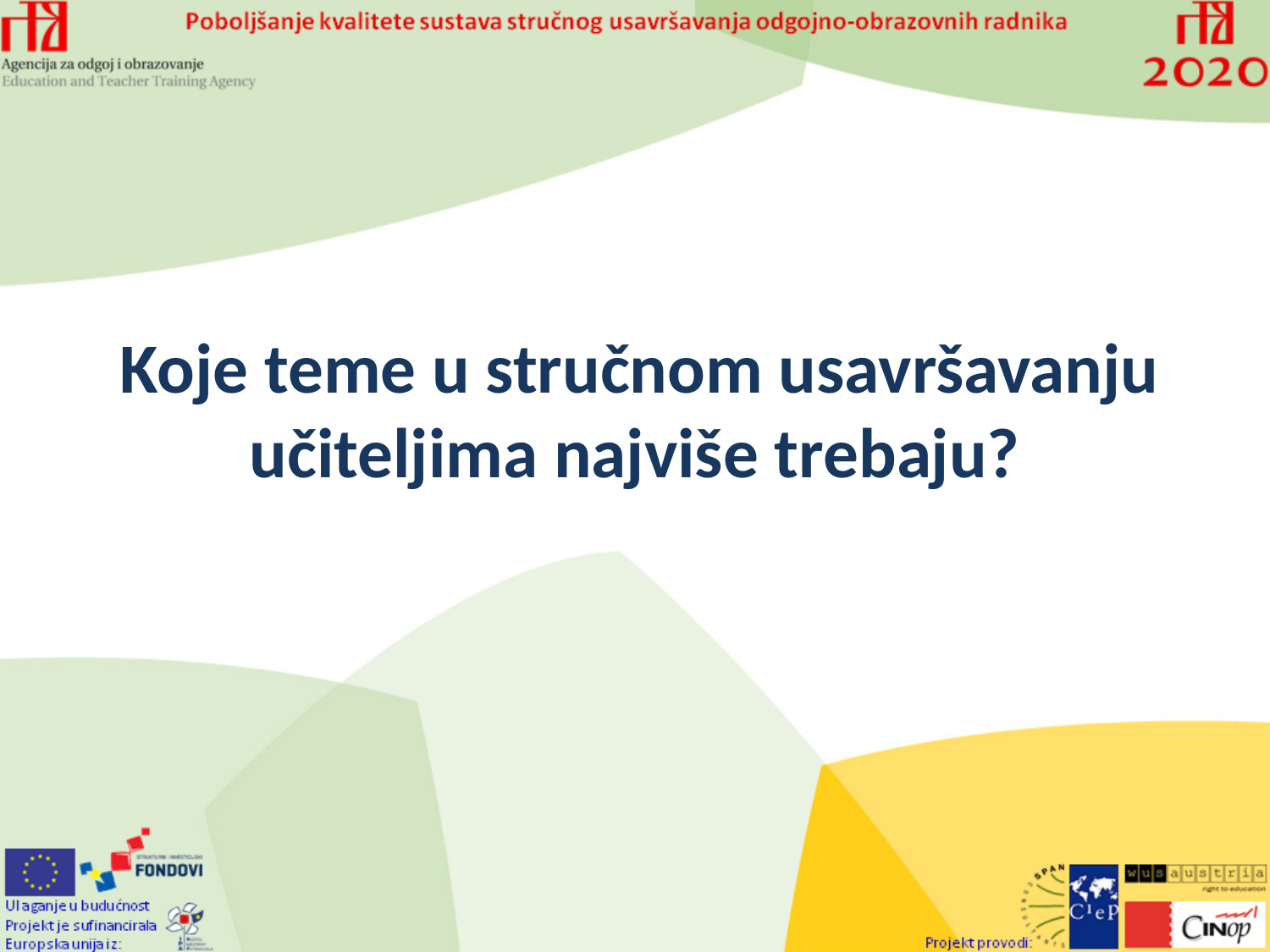

Koje teme u stručnom usavršavanju učiteljima najviše trebaju?